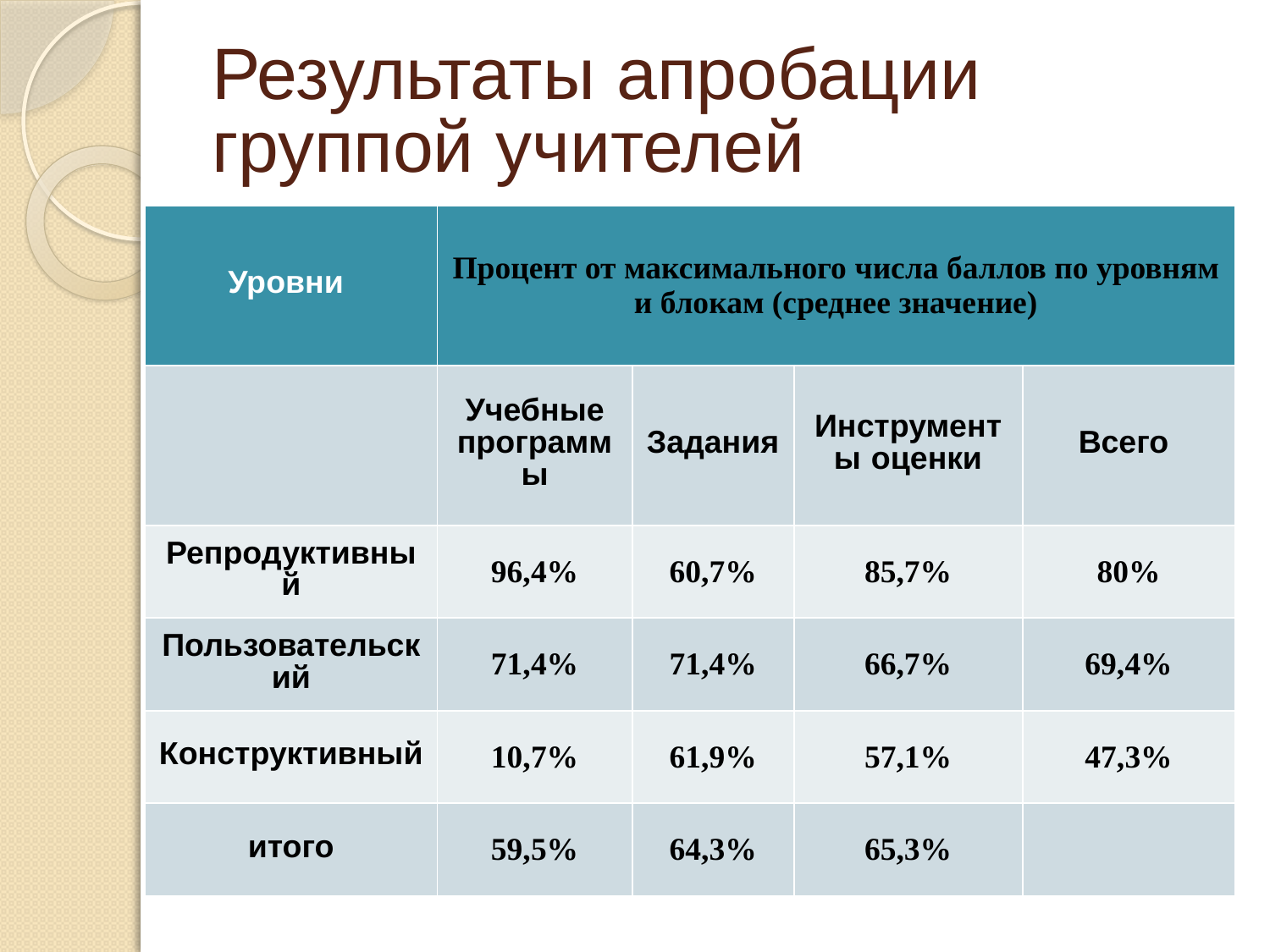

# Результаты апробации группой учителей
| Уровни | Процент от максимального числа баллов по уровням и блокам (среднее значение) |  |  |  |
| --- | --- | --- | --- | --- |
|  | Учебные программы | Задания | Инструменты оценки | Всего |
| Репродуктивный | 96,4% | 60,7% | 85,7% | 80% |
| Пользовательский | 71,4% | 71,4% | 66,7% | 69,4% |
| Конструктивный | 10,7% | 61,9% | 57,1% | 47,3% |
| итого | 59,5% | 64,3% | 65,3% |  |